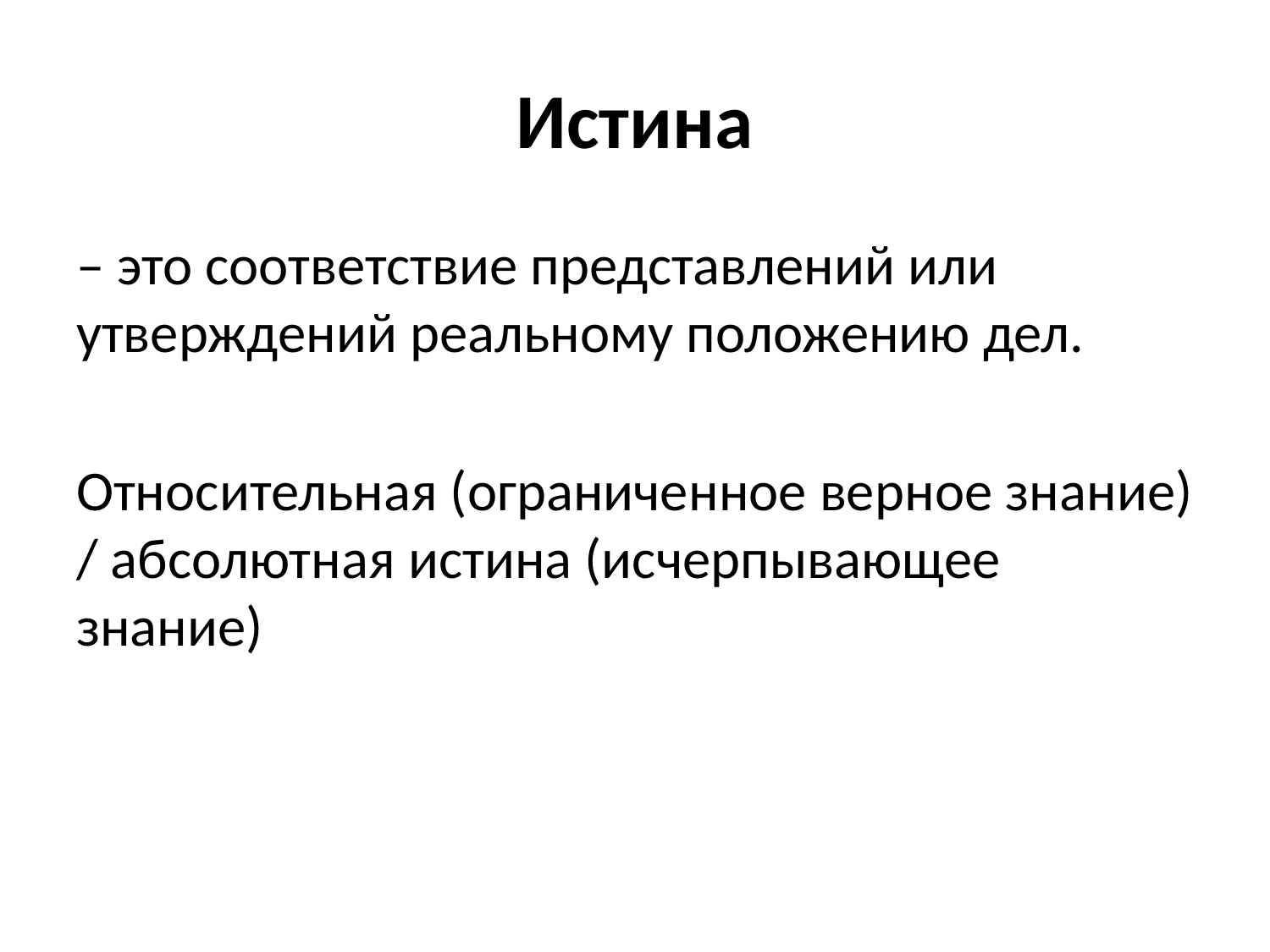

# Истина
– это соответствие представлений или утверждений реальному положению дел.

Относительная (ограниченное верное знание) / абсолютная истина (исчерпывающее знание)